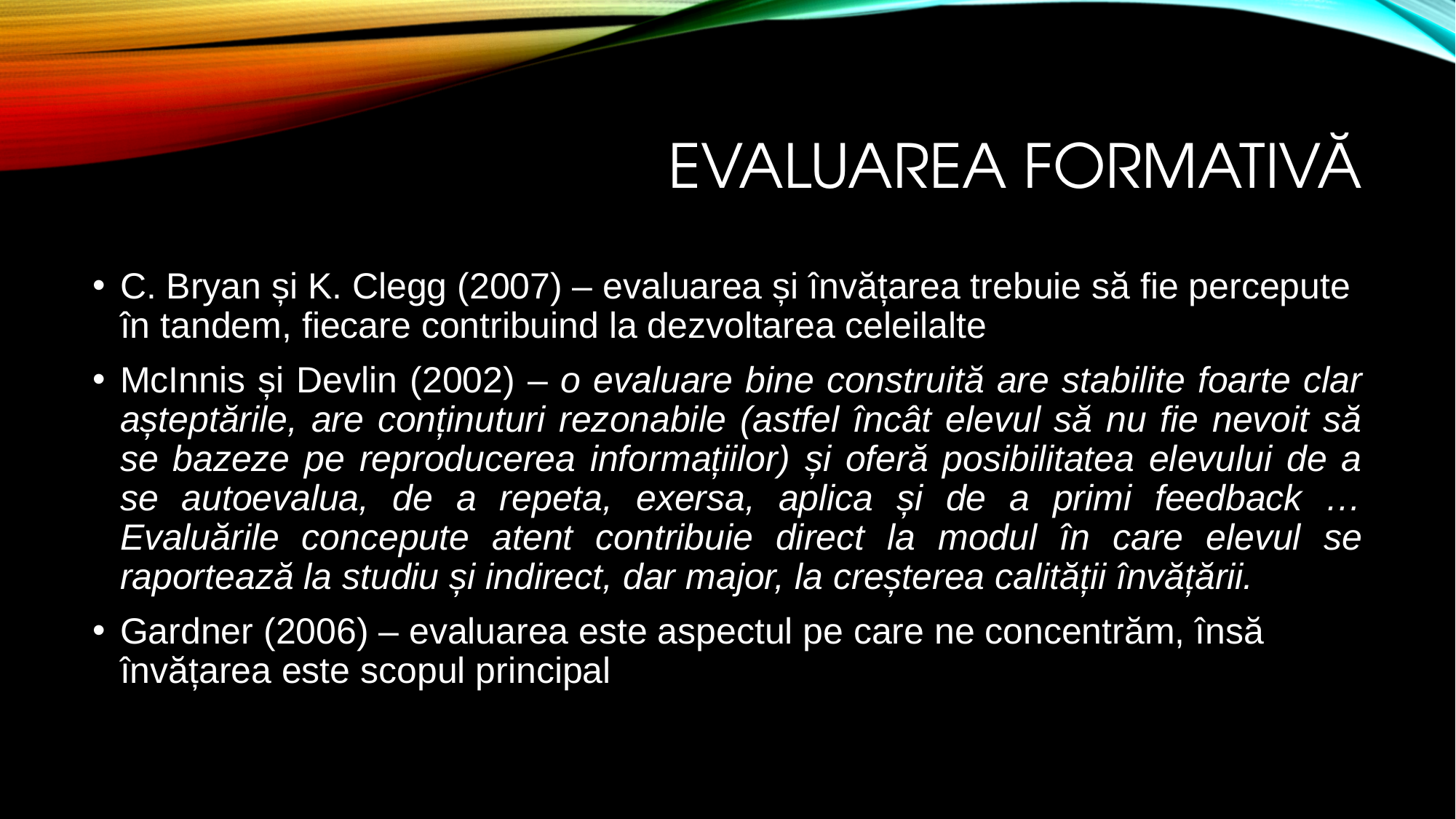

# Evaluarea formativă
C. Bryan și K. Clegg (2007) – evaluarea și învățarea trebuie să fie percepute în tandem, fiecare contribuind la dezvoltarea celeilalte
McInnis și Devlin (2002) – o evaluare bine construită are stabilite foarte clar așteptările, are conținuturi rezonabile (astfel încât elevul să nu fie nevoit să se bazeze pe reproducerea informațiilor) și oferă posibilitatea elevului de a se autoevalua, de a repeta, exersa, aplica și de a primi feedback … Evaluările concepute atent contribuie direct la modul în care elevul se raportează la studiu și indirect, dar major, la creșterea calității învățării.
Gardner (2006) – evaluarea este aspectul pe care ne concentrăm, însă învățarea este scopul principal